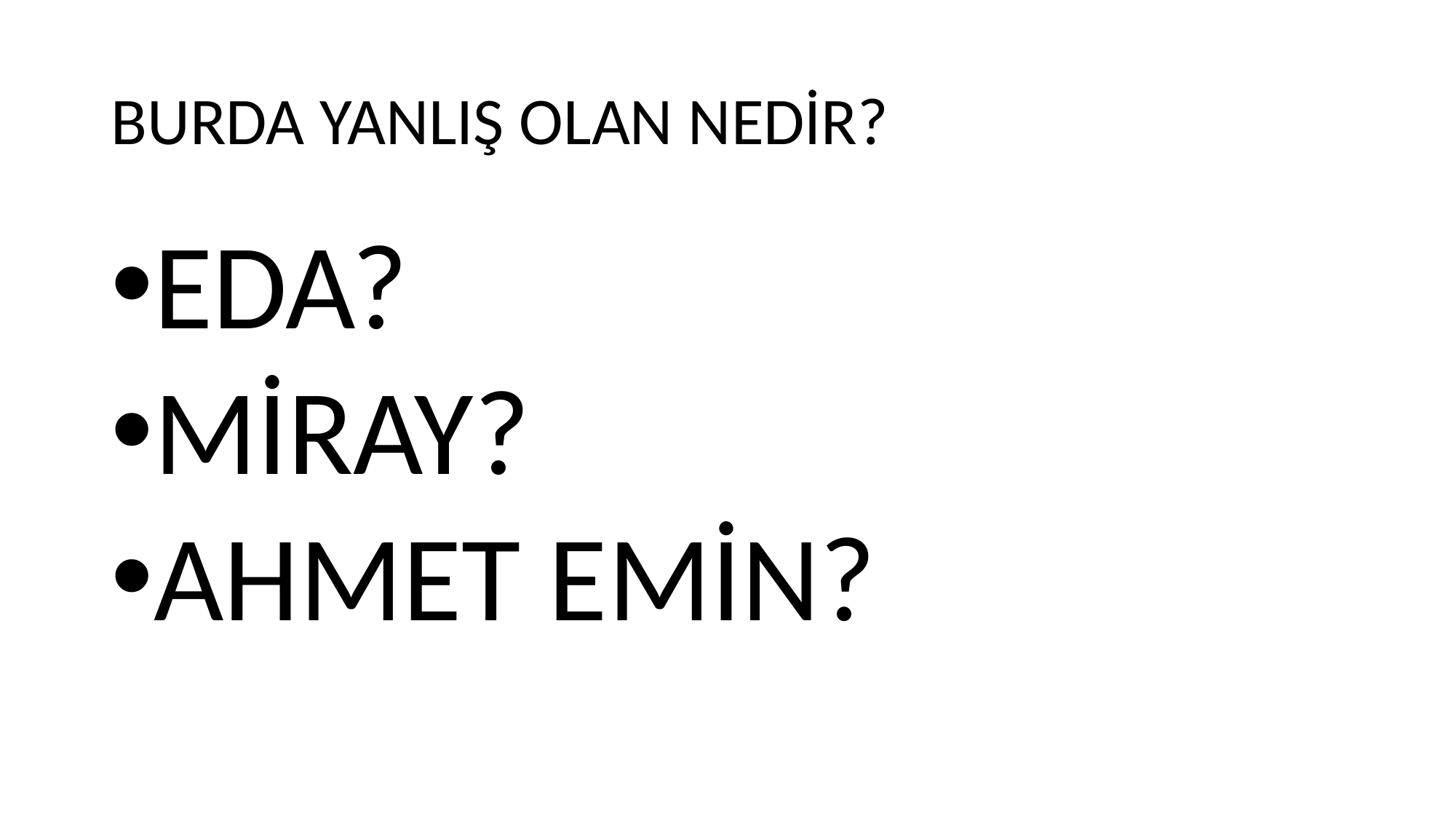

# BURDA YANLIŞ OLAN NEDİR?
EDA?
MİRAY?
AHMET EMİN?